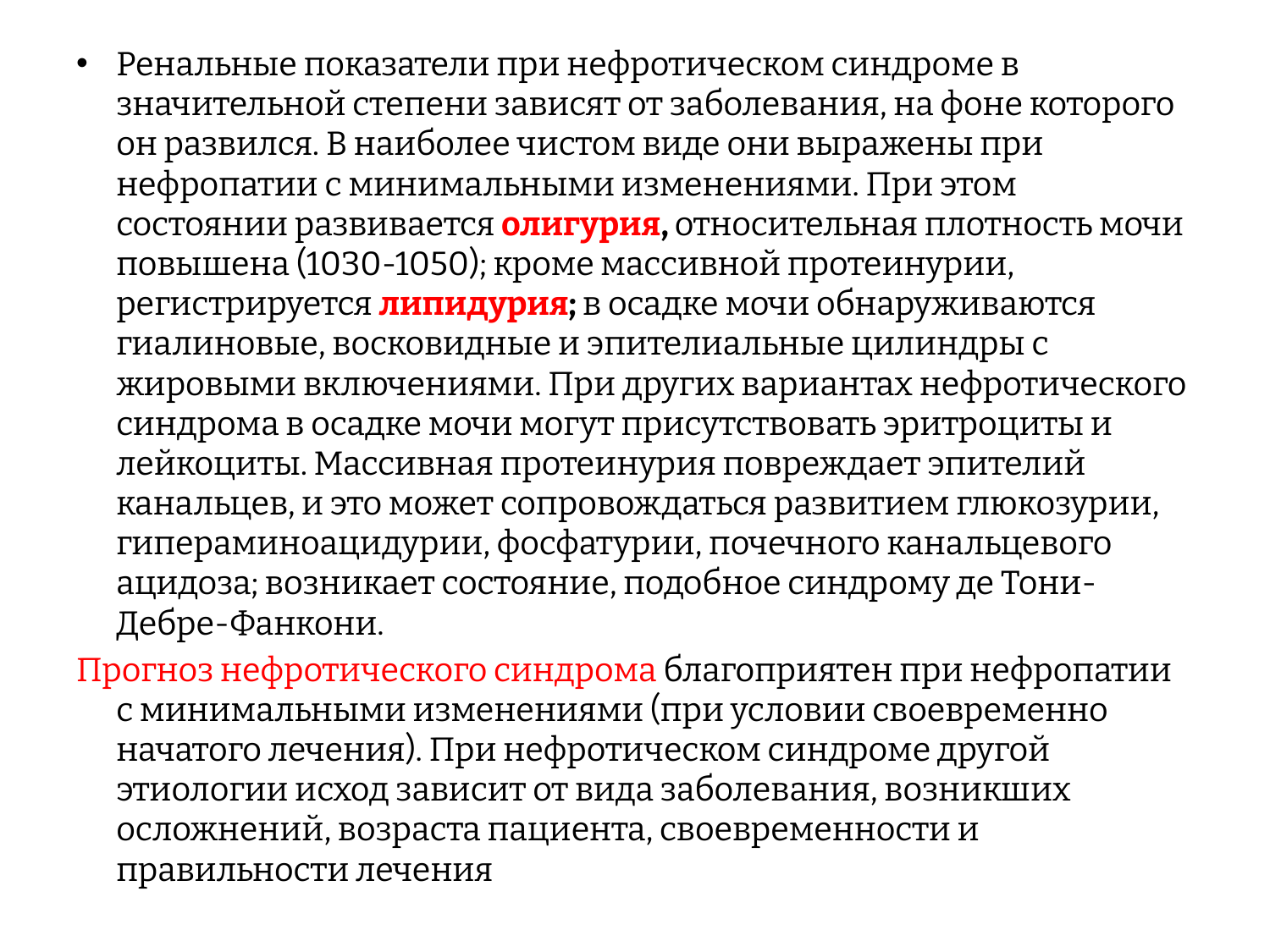

Ренальные показатели при нефротическом синдроме в значительной степени зависят от заболевания, на фоне которого он развился. В наиболее чистом виде они выражены при нефропатии с минимальными изменениями. При этом состоянии развивается олигурия, относительная плотность мочи повышена (1030-1050); кроме массивной протеинурии, регистрируется липидурия; в осадке мочи обнаруживаются гиалиновые, восковидные и эпителиальные цилиндры с жировыми включениями. При других вариантах нефротического синдрома в осадке мочи могут присутствовать эритроциты и лейкоциты. Массивная протеинурия повреждает эпителий канальцев, и это может сопровождаться развитием глюкозурии, гипераминоацидурии, фосфатурии, почечного канальцевого ацидоза; возникает состояние, подобное синдрому де Тони- Дебре-Фанкони.
Прогноз нефротического синдрома благоприятен при нефропатии с минимальными изменениями (при условии своевременно начатого лечения). При нефротическом синдроме другой этиологии исход зависит от вида заболевания, возникших осложнений, возраста пациента, своевременности и правильности лечения
#